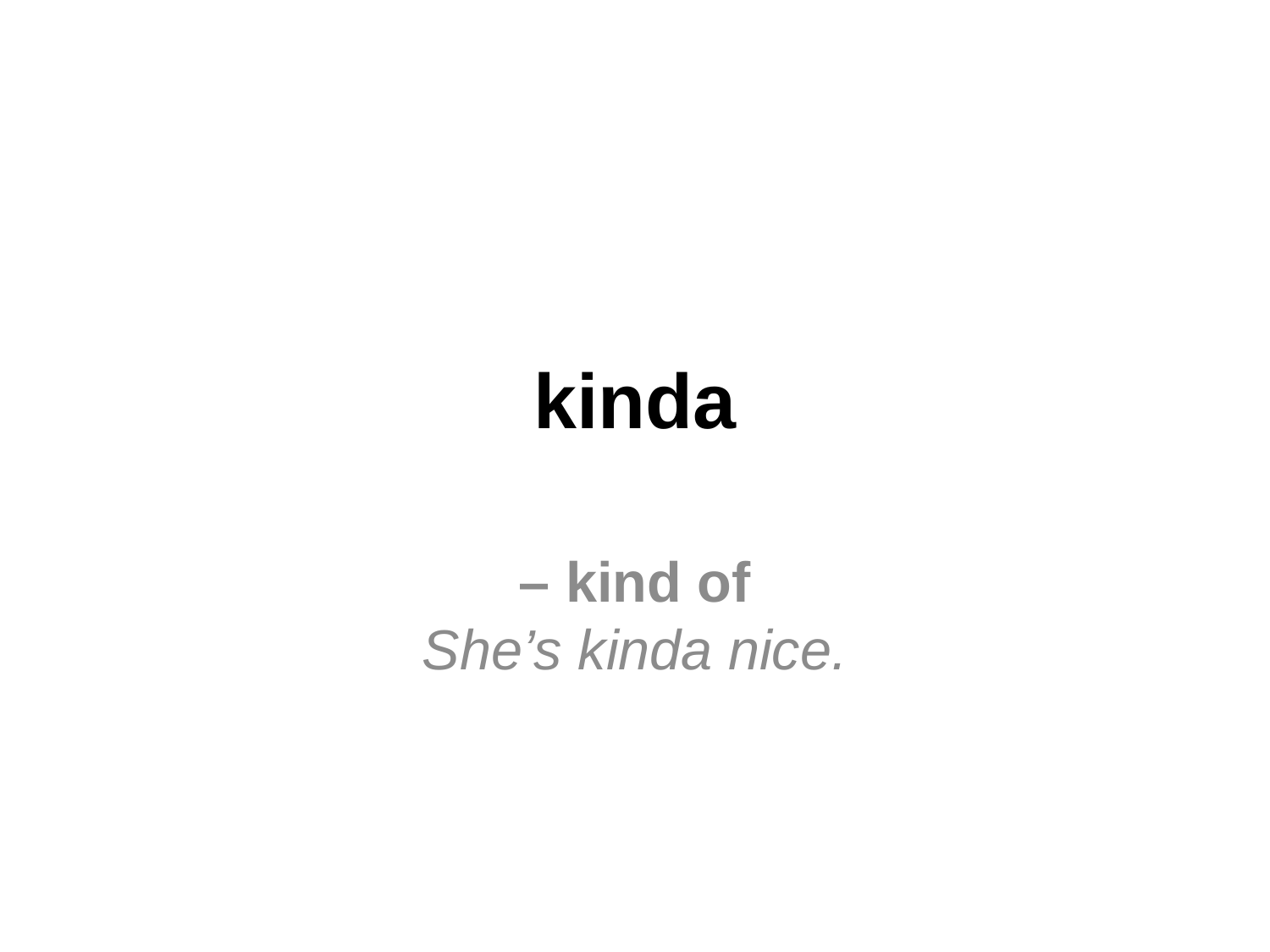

# kinda
– kind of
She’s kinda nice.